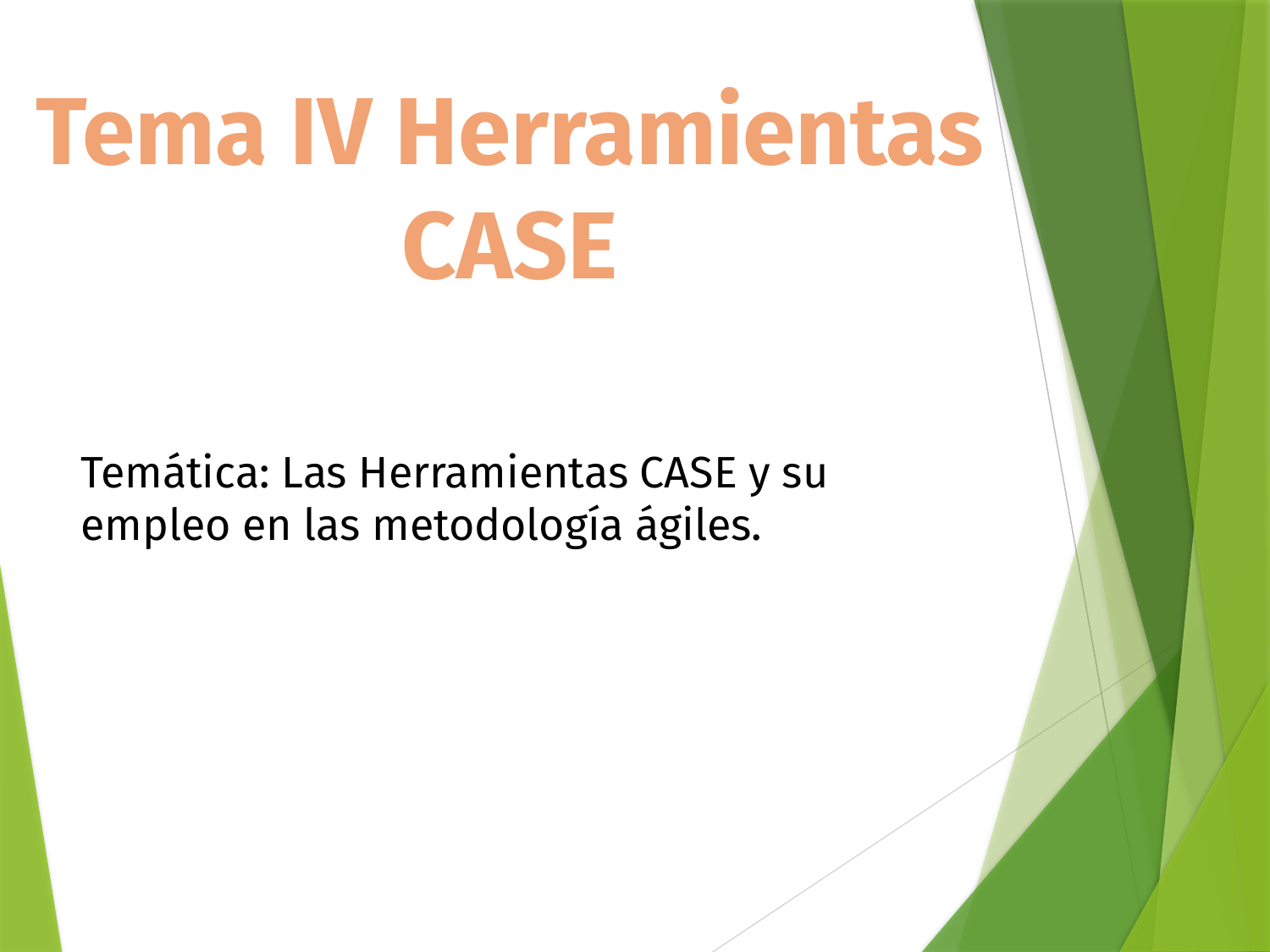

Tema IV Herramientas CASE
Temática: Las Herramientas CASE y su empleo en las metodología ágiles.